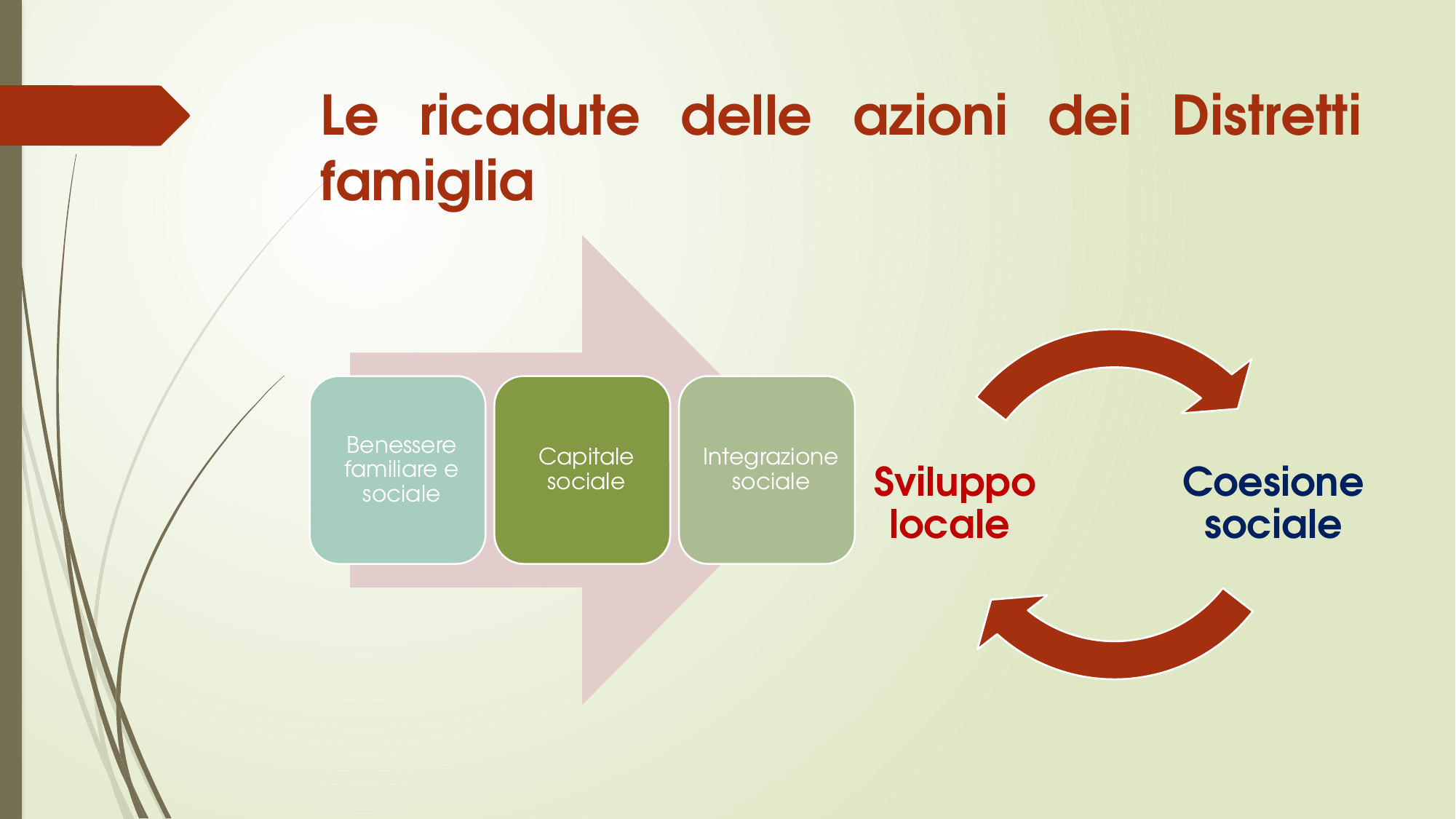

# Le ricadute delle azioni dei Distretti famiglia
Benessere familiare e sociale
Capitale sociale
Integrazione sociale

Coesione sociale
Sviluppo locale